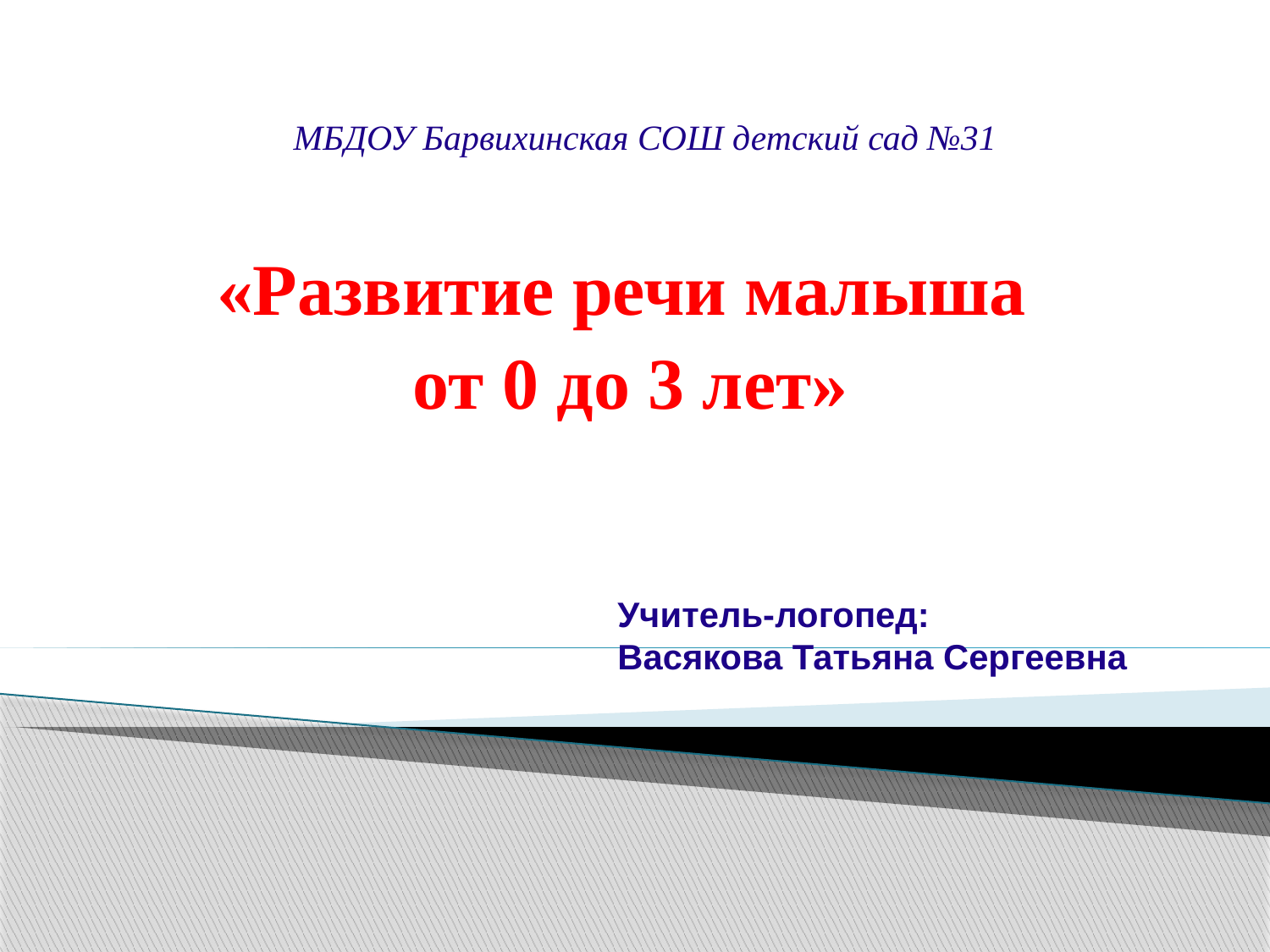

# МБДОУ Барвихинская СОШ детский сад №31
«Развитие речи малыша
от 0 до 3 лет»
Учитель-логопед:
Васякова Татьяна Сергеевна